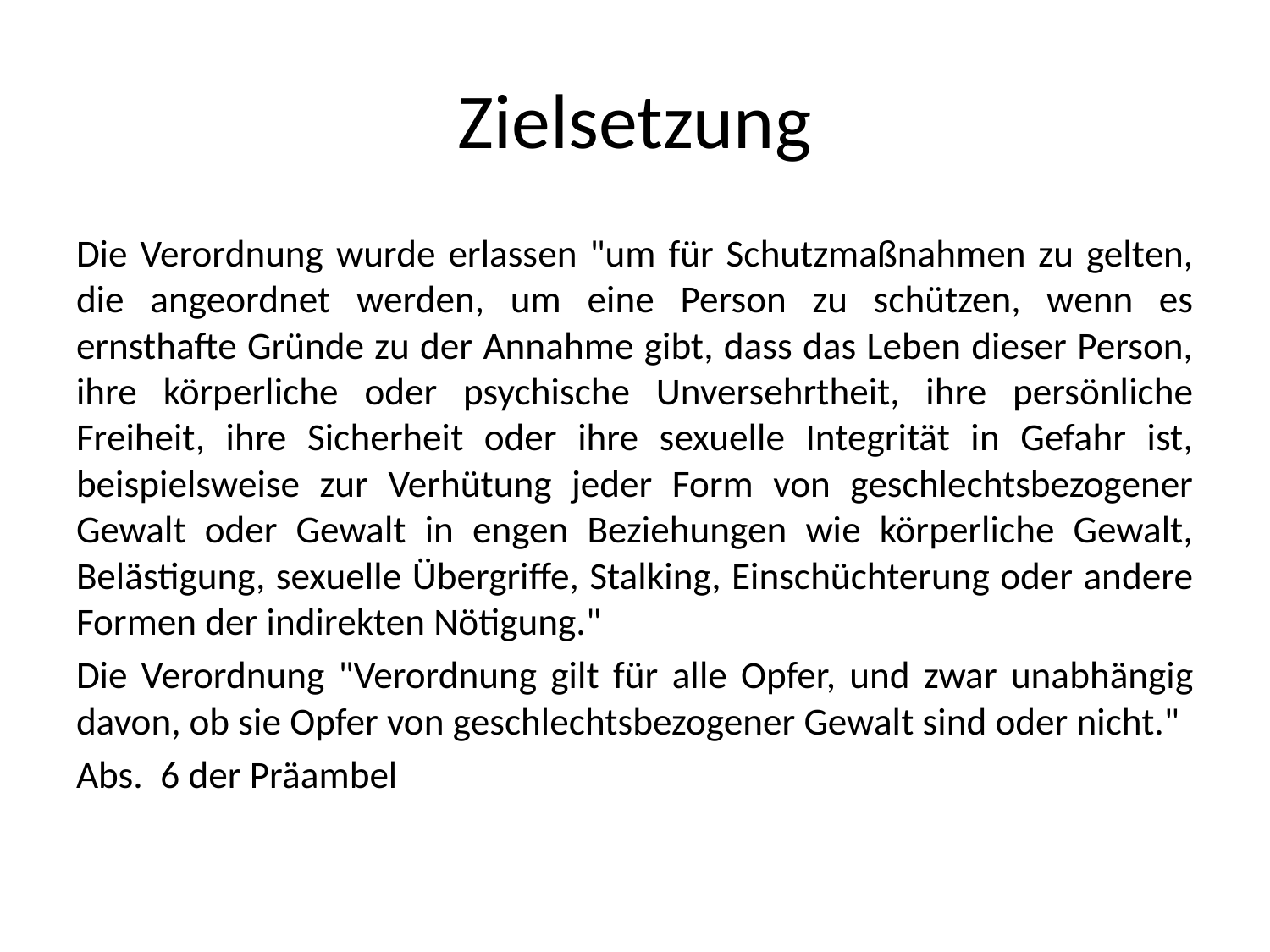

# Zielsetzung
Die Verordnung wurde erlassen "um für Schutzmaßnahmen zu gelten, die angeordnet werden, um eine Person zu schützen, wenn es ernsthafte Gründe zu der Annahme gibt, dass das Leben dieser Person, ihre körperliche oder psychische Unversehrtheit, ihre persönliche Freiheit, ihre Sicherheit oder ihre sexuelle Integrität in Gefahr ist, beispielsweise zur Verhütung jeder Form von geschlechtsbezogener Gewalt oder Gewalt in engen Beziehungen wie körperliche Gewalt, Belästigung, sexuelle Übergriffe, Stalking, Einschüchterung oder andere Formen der indirekten Nötigung."
Die Verordnung "Verordnung gilt für alle Opfer, und zwar unabhängig davon, ob sie Opfer von geschlechtsbezogener Gewalt sind oder nicht."
Abs.  6 der Präambel